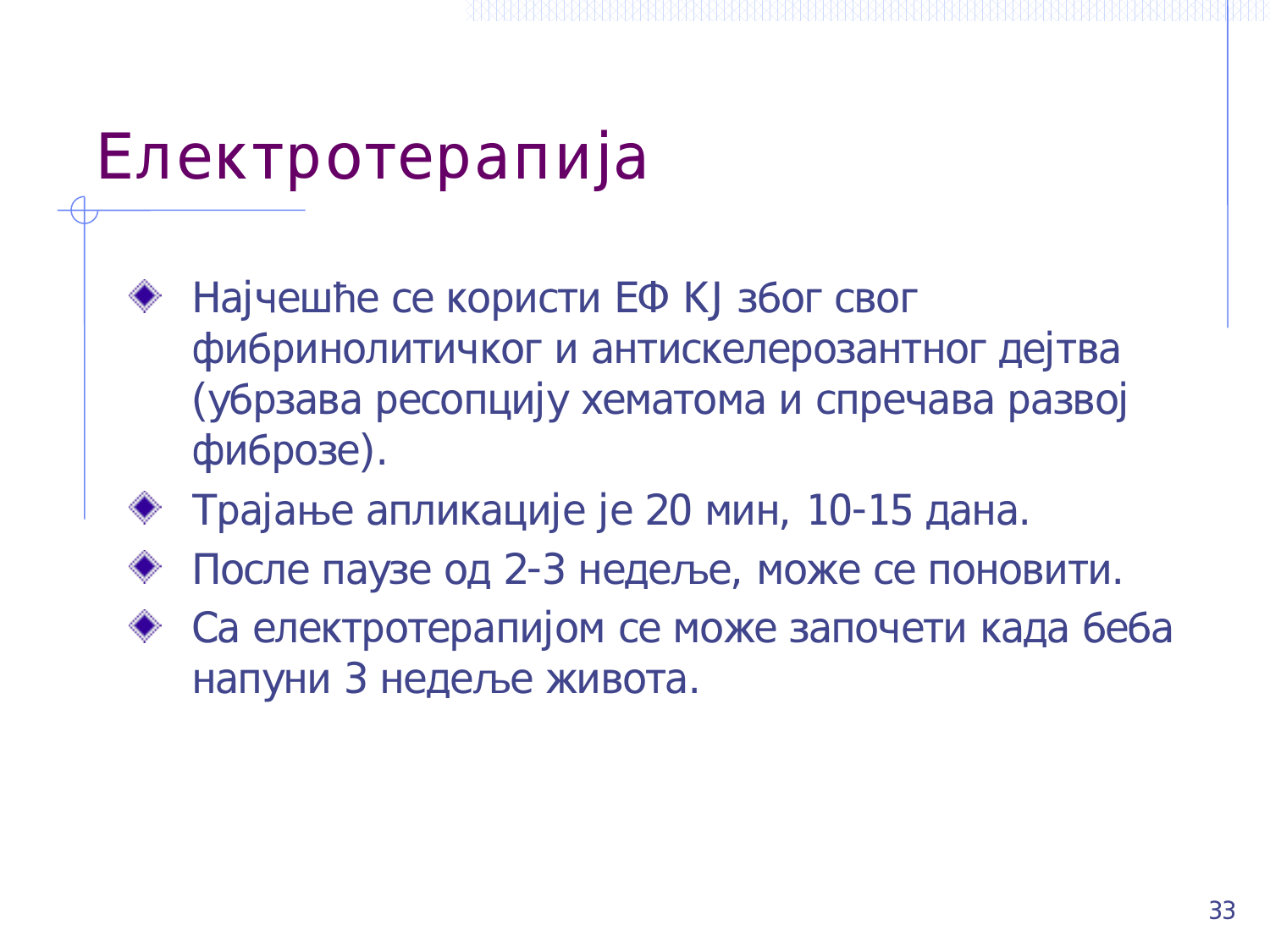

# Електротерапија
Најчешће се користи ЕФ КЈ због свог фибринолитичког и антискелерозантног дејтва (убрзава ресопцију хематома и спречава развој фиброзе).
Трајање апликације је 20 мин, 10-15 дана.
После паузе од 2-3 недеље, може се поновити.
Са електротерапијом се може започети када беба напуни 3 недеље живота.
33